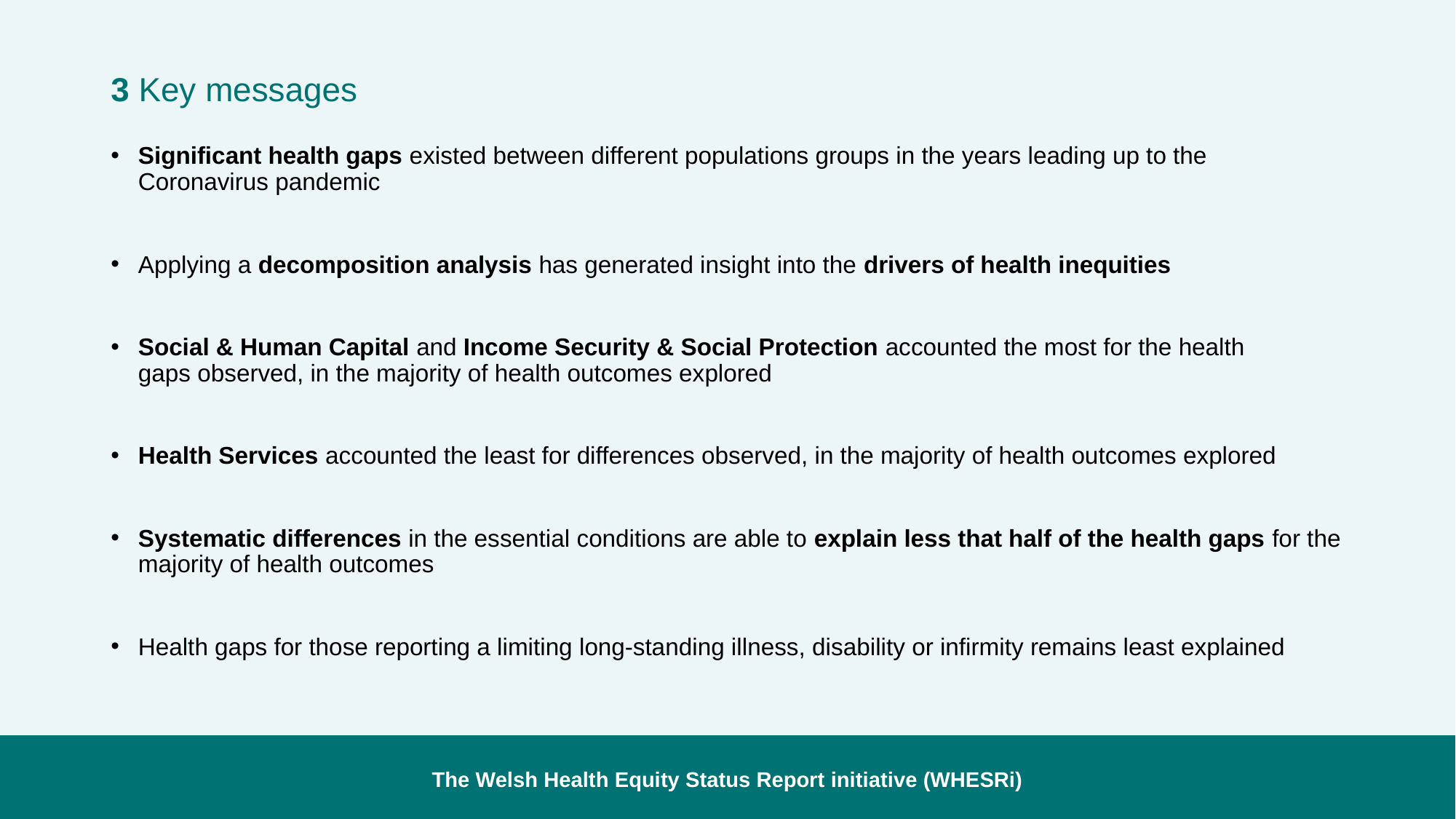

3 Key messages
Significant health gaps existed between different populations groups in the years leading up to the Coronavirus pandemic

Applying a decomposition analysis has generated insight into the drivers of health inequities

Social & Human Capital and Income Security & Social Protection accounted the most for the health gaps observed, in the majority of health outcomes explored

Health Services accounted the least for differences observed, in the majority of health outcomes explored

Systematic differences in the essential conditions are able to explain less that half of the health gaps for the majority of health outcomes

Health gaps for those reporting a limiting long-standing illness, disability or infirmity remains least explained

The Welsh Health Equity Status Report initiative (WHESRi)